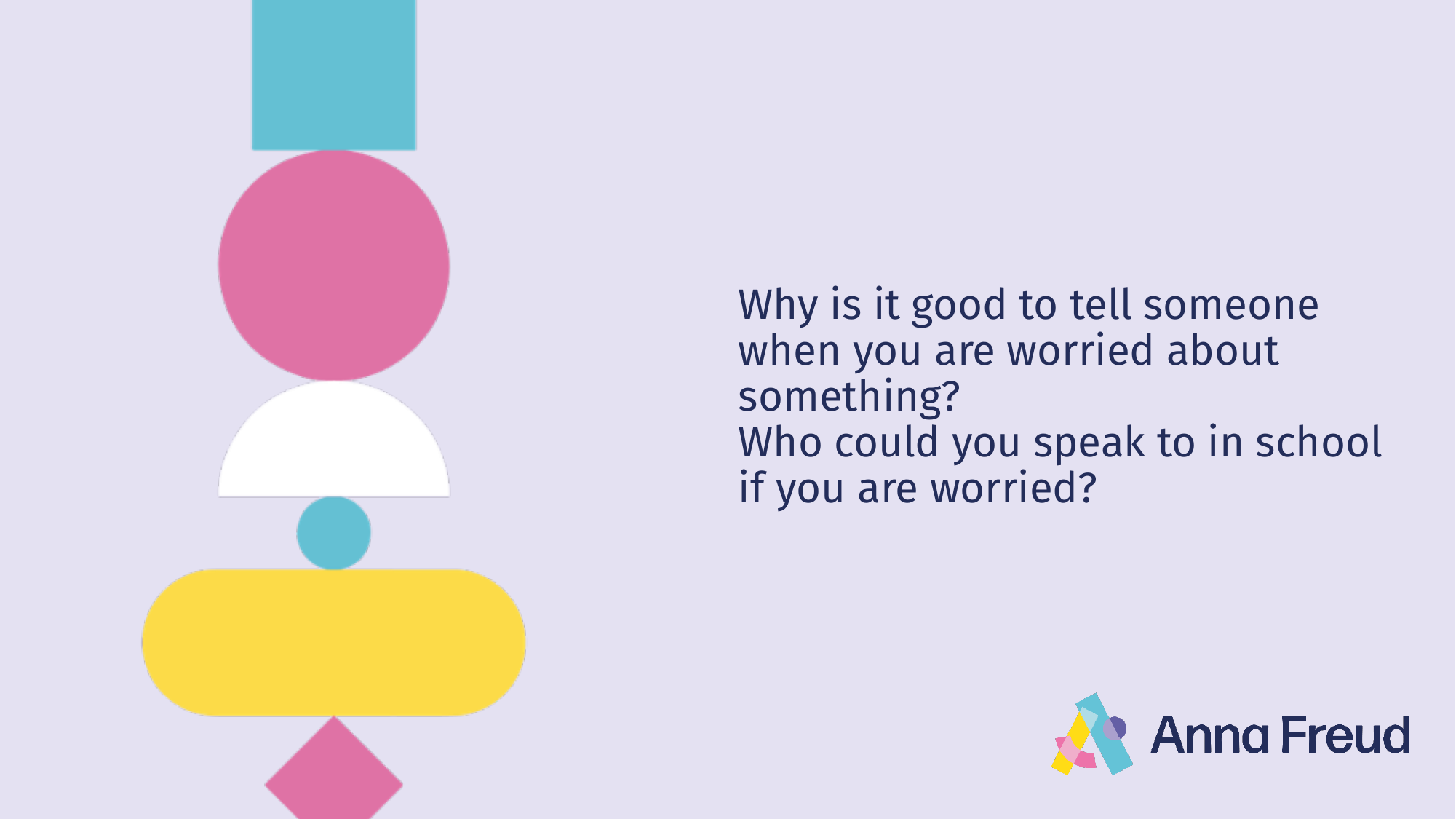

# Why is it good to tell someone when you are worried about something? Who could you speak to in school if you are worried?